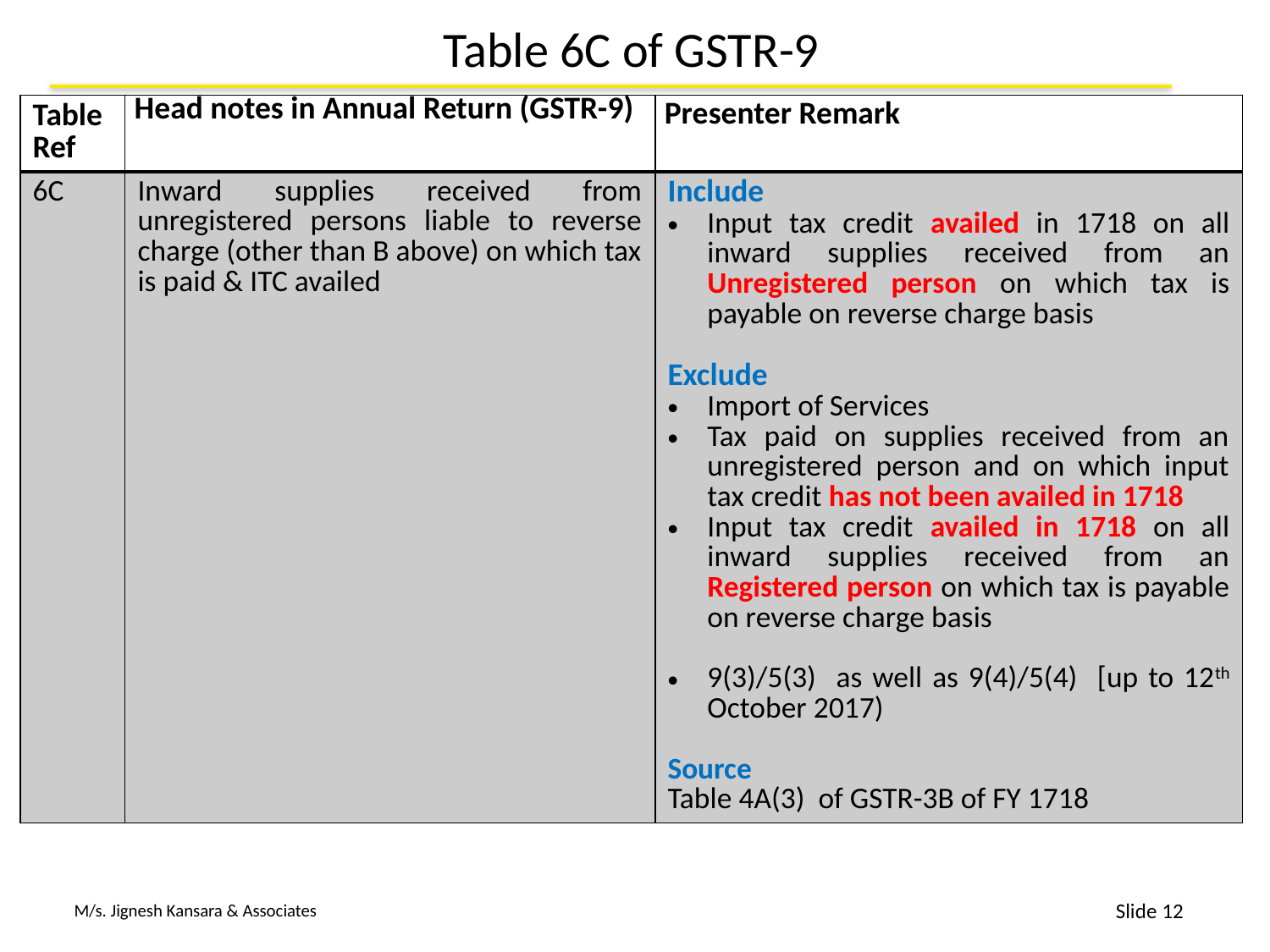

# Table 6C of GSTR-9
| Table Ref | Head notes in Annual Return (GSTR-9) | Presenter Remark |
| --- | --- | --- |
| 6C | Inward supplies received from unregistered persons liable to reverse charge (other than B above) on which tax is paid & ITC availed | Include Input tax credit availed in 1718 on all inward supplies received from an Unregistered person on which tax is payable on reverse charge basis   Exclude Import of Services Tax paid on supplies received from an unregistered person and on which input tax credit has not been availed in 1718 Input tax credit availed in 1718 on all inward supplies received from an Registered person on which tax is payable on reverse charge basis   9(3)/5(3) as well as 9(4)/5(4) [up to 12th October 2017) Source Table 4A(3) of GSTR-3B of FY 1718 |

12